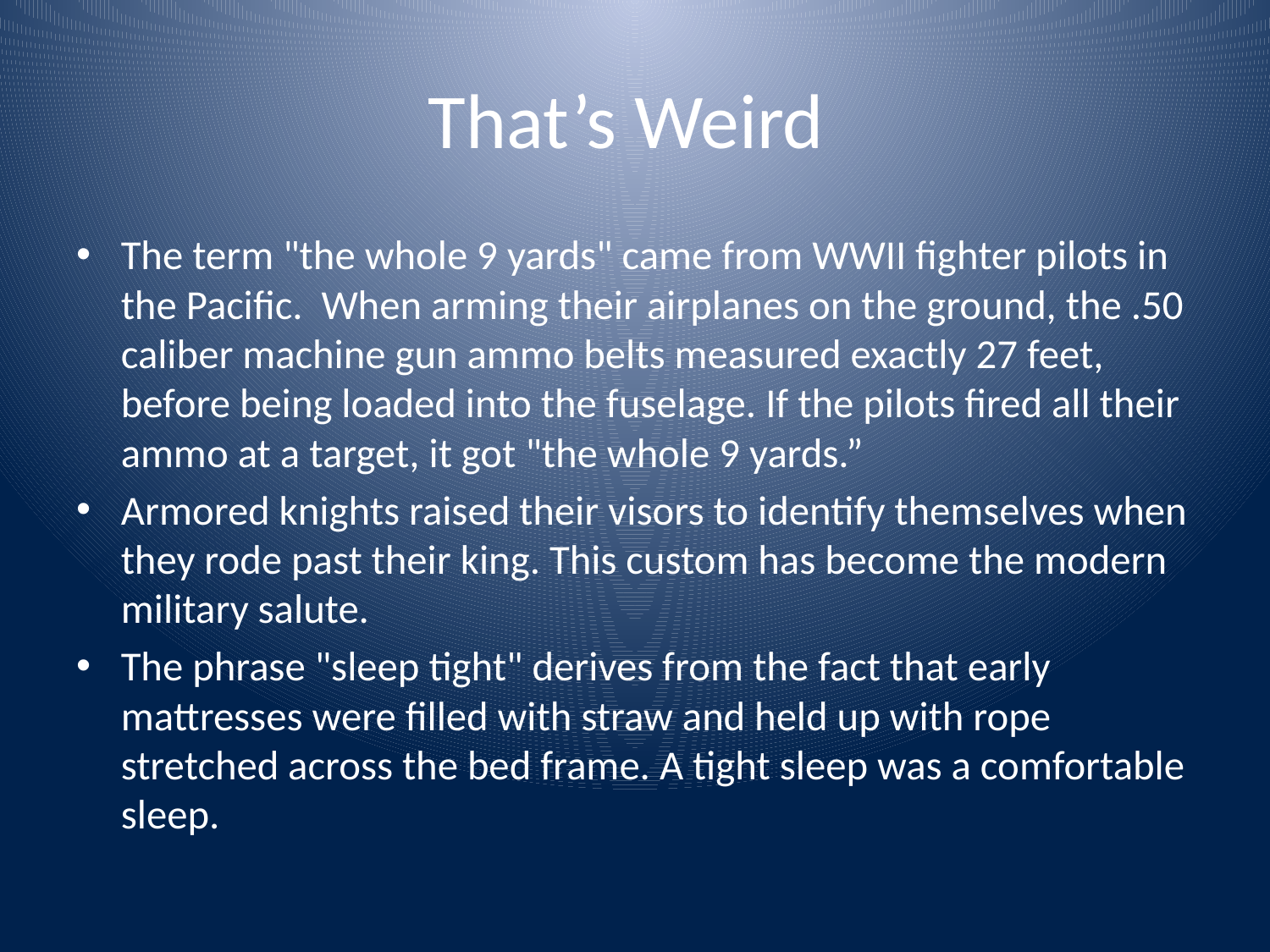

# That’s Weird
The term "the whole 9 yards" came from WWII fighter pilots in the Pacific.  When arming their airplanes on the ground, the .50 caliber machine gun ammo belts measured exactly 27 feet, before being loaded into the fuselage. If the pilots fired all their ammo at a target, it got "the whole 9 yards.”
Armored knights raised their visors to identify themselves when they rode past their king. This custom has become the modern military salute.
The phrase "sleep tight" derives from the fact that early mattresses were filled with straw and held up with rope stretched across the bed frame. A tight sleep was a comfortable sleep.